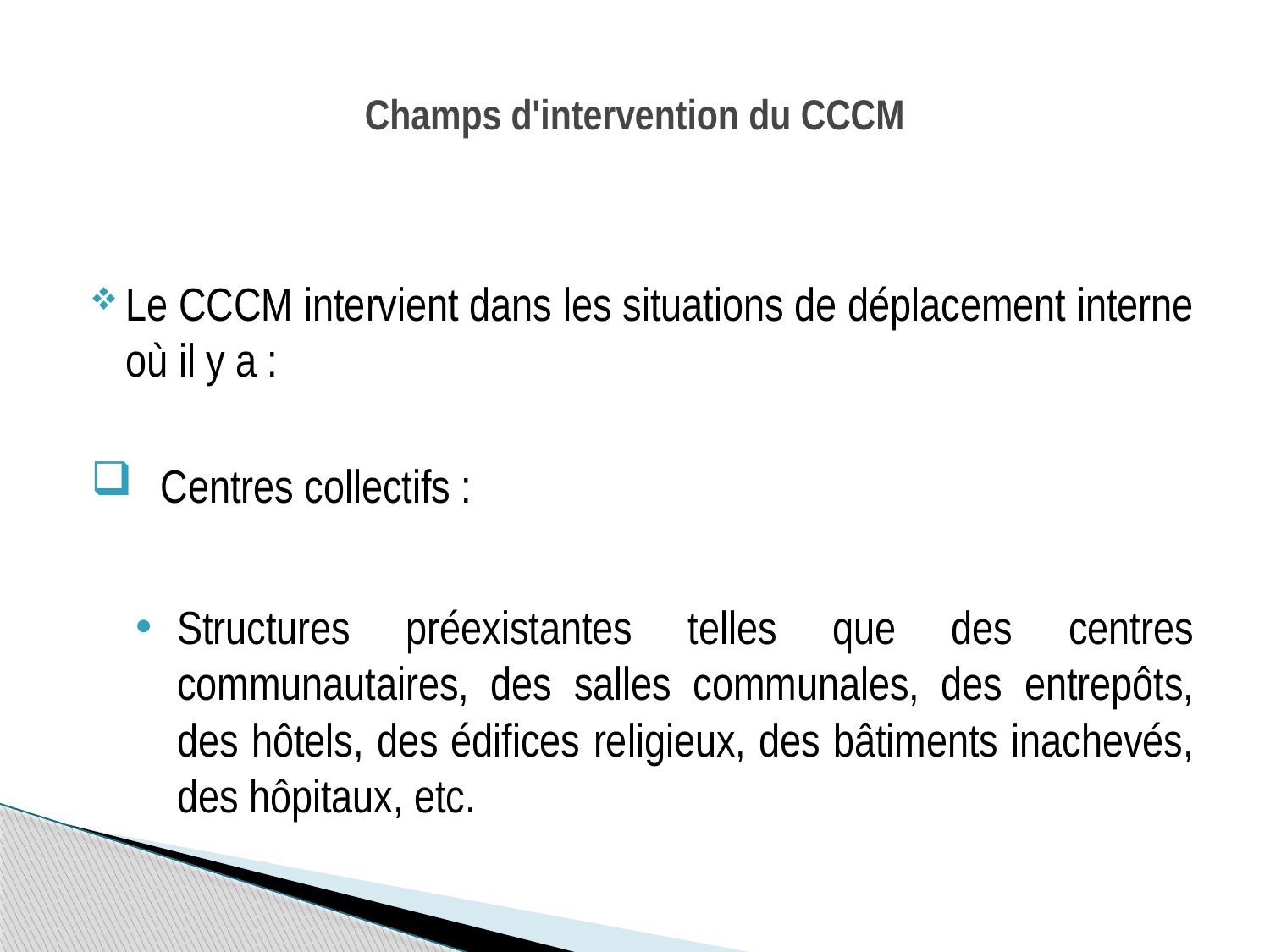

# Champs d'intervention du CCCM

Le CCCM intervient dans les situations de déplacement interne où il y a :

Centres collectifs :

Structures préexistantes telles que des centres communautaires, des salles communales, des entrepôts, des hôtels, des édifices religieux, des bâtiments inachevés, des hôpitaux, etc.